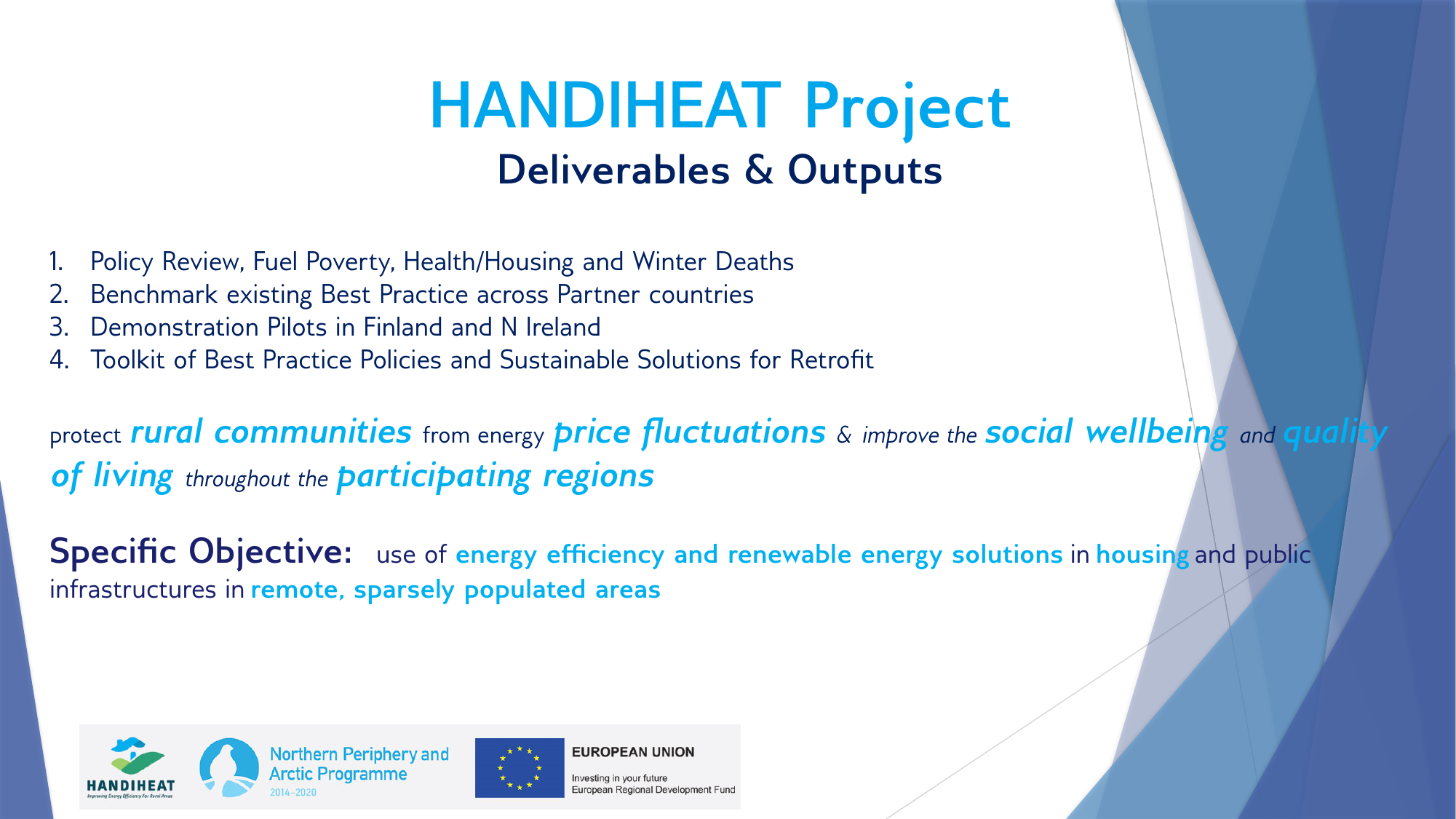

HANDIHEAT Project
Deliverables & Outputs

Policy Review, Fuel Poverty, Health/Housing and Winter Deaths
Benchmark existing Best Practice across Partner countries
Demonstration Pilots in Finland and N Ireland
Toolkit of Best Practice Policies and Sustainable Solutions for Retrofit

protect rural communities from energy price fluctuations & improve the social wellbeing and quality of living throughout the participating regions

Specific Objective:  use of energy efficiency and renewable energy solutions in housing and public infrastructures in remote, sparsely populated areas